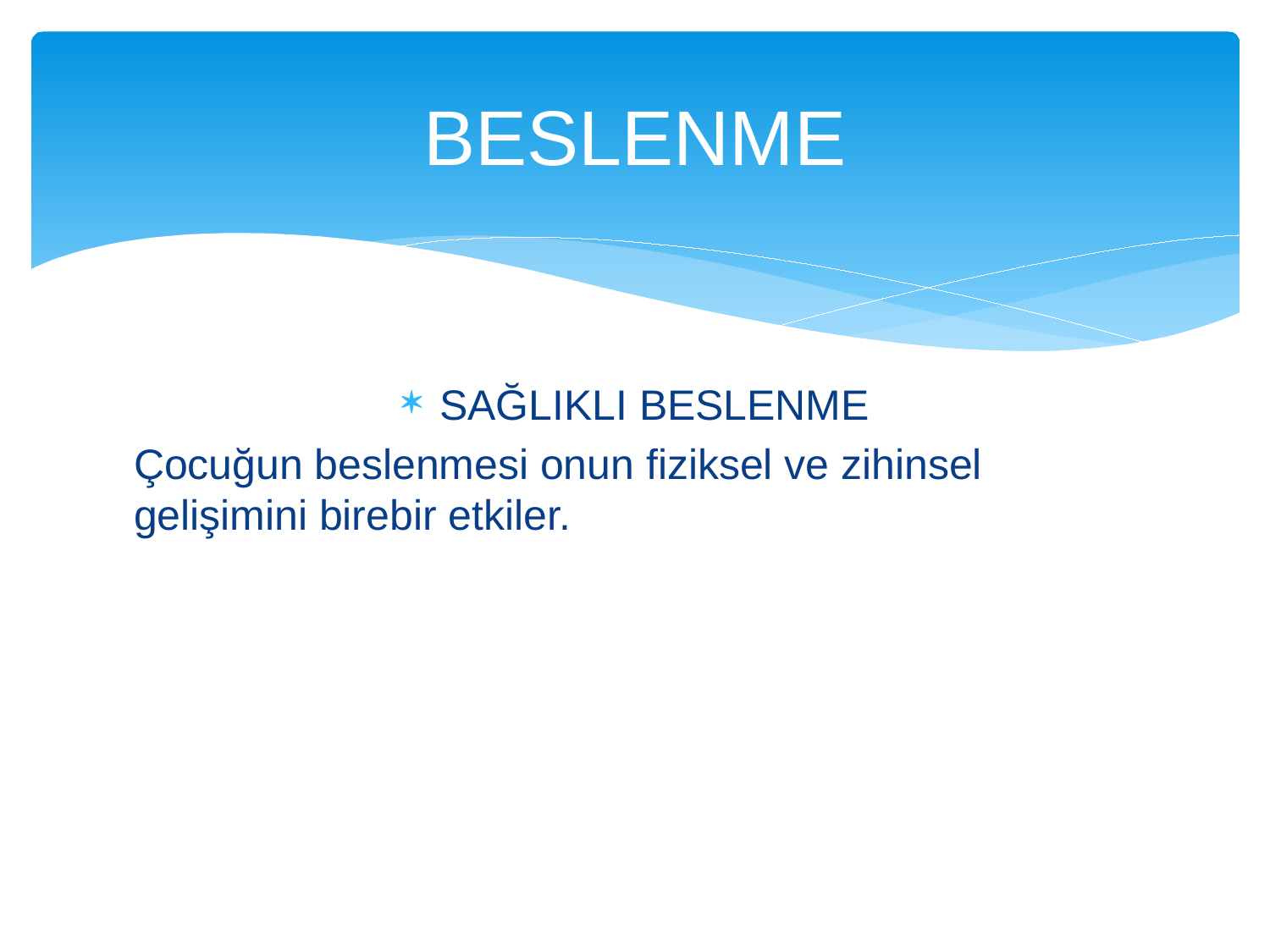

# BESLENME
SAĞLIKLI BESLENME
Çocuğun beslenmesi onun fiziksel ve zihinsel gelişimini birebir etkiler.